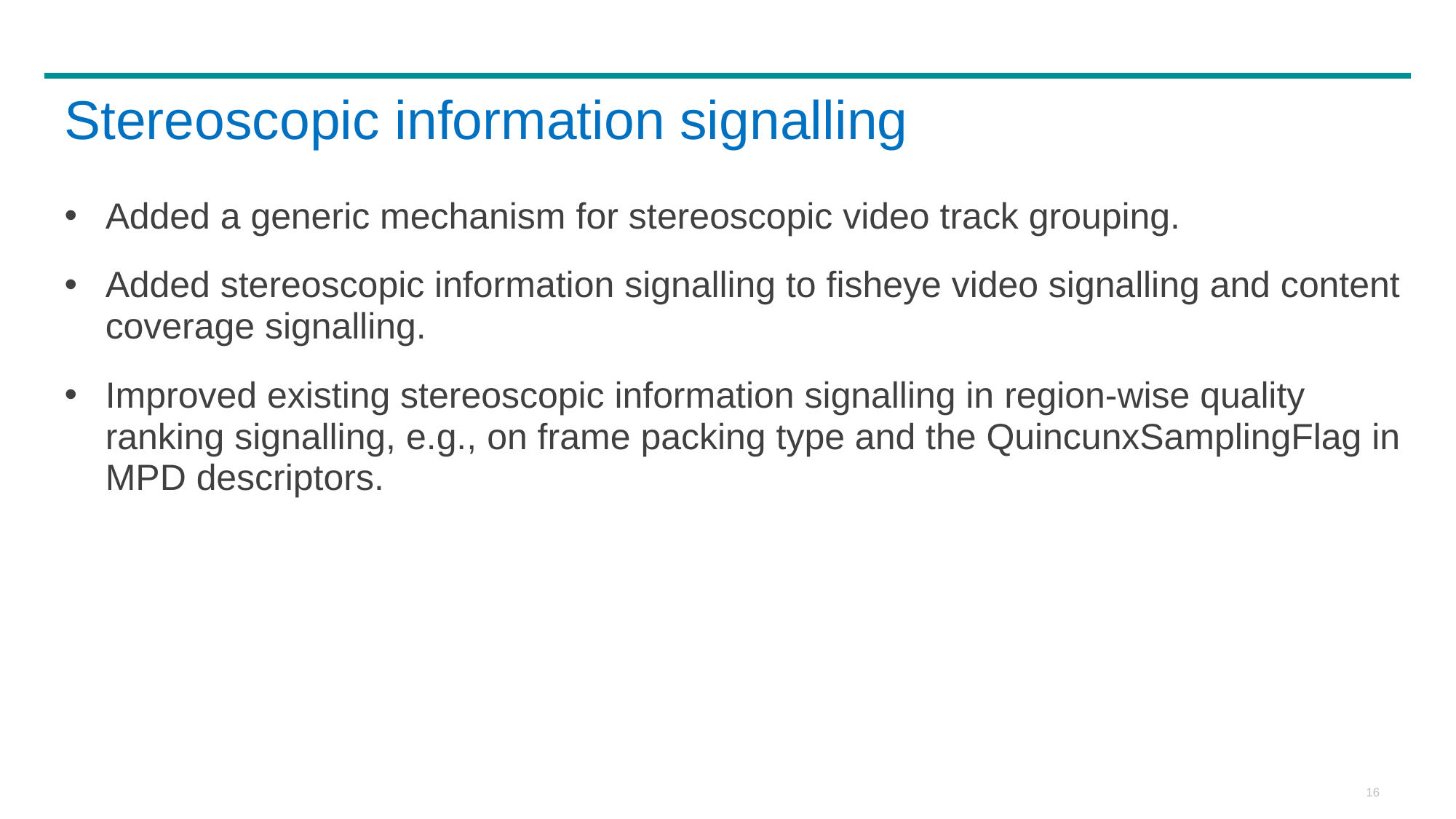

# Stereoscopic information signalling
Added a generic mechanism for stereoscopic video track grouping.
Added stereoscopic information signalling to fisheye video signalling and content coverage signalling.
Improved existing stereoscopic information signalling in region-wise quality ranking signalling, e.g., on frame packing type and the QuincunxSamplingFlag in MPD descriptors.